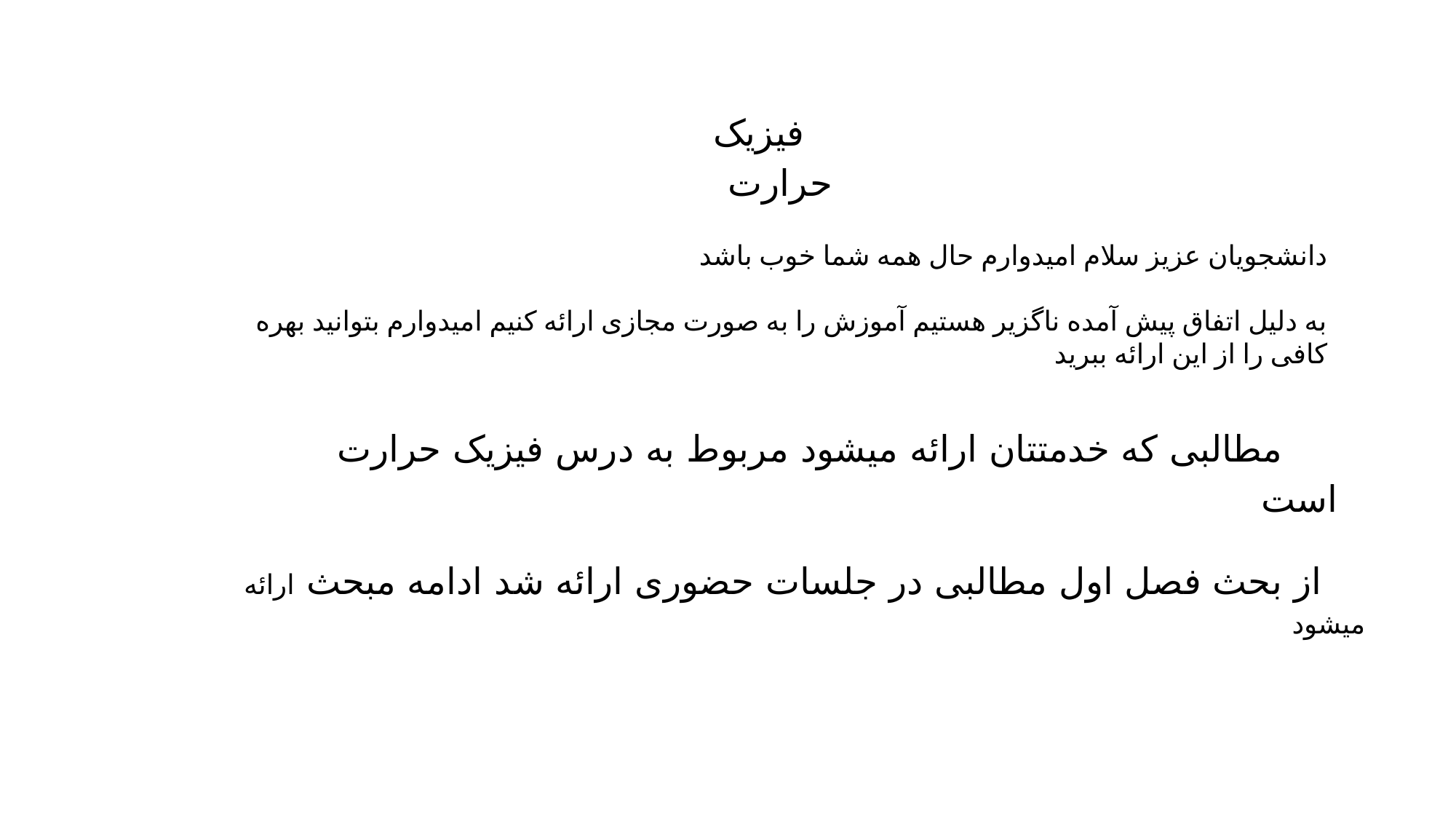

فیزیک حرارت
دانشجویان عزیز سلام امیدوارم حال همه شما خوب باشد

به دلیل اتفاق پیش آمده ناگزیر هستیم آموزش را به صورت مجازی ارائه کنیم امیدوارم بتوانید بهره کافی را از این ارائه ببرید
 مطالبی که خدمتتان ارائه میشود مربوط به درس فیزیک حرارت است
از بحث فصل اول مطالبی در جلسات حضوری ارائه شد ادامه مبحث ارائه میشود